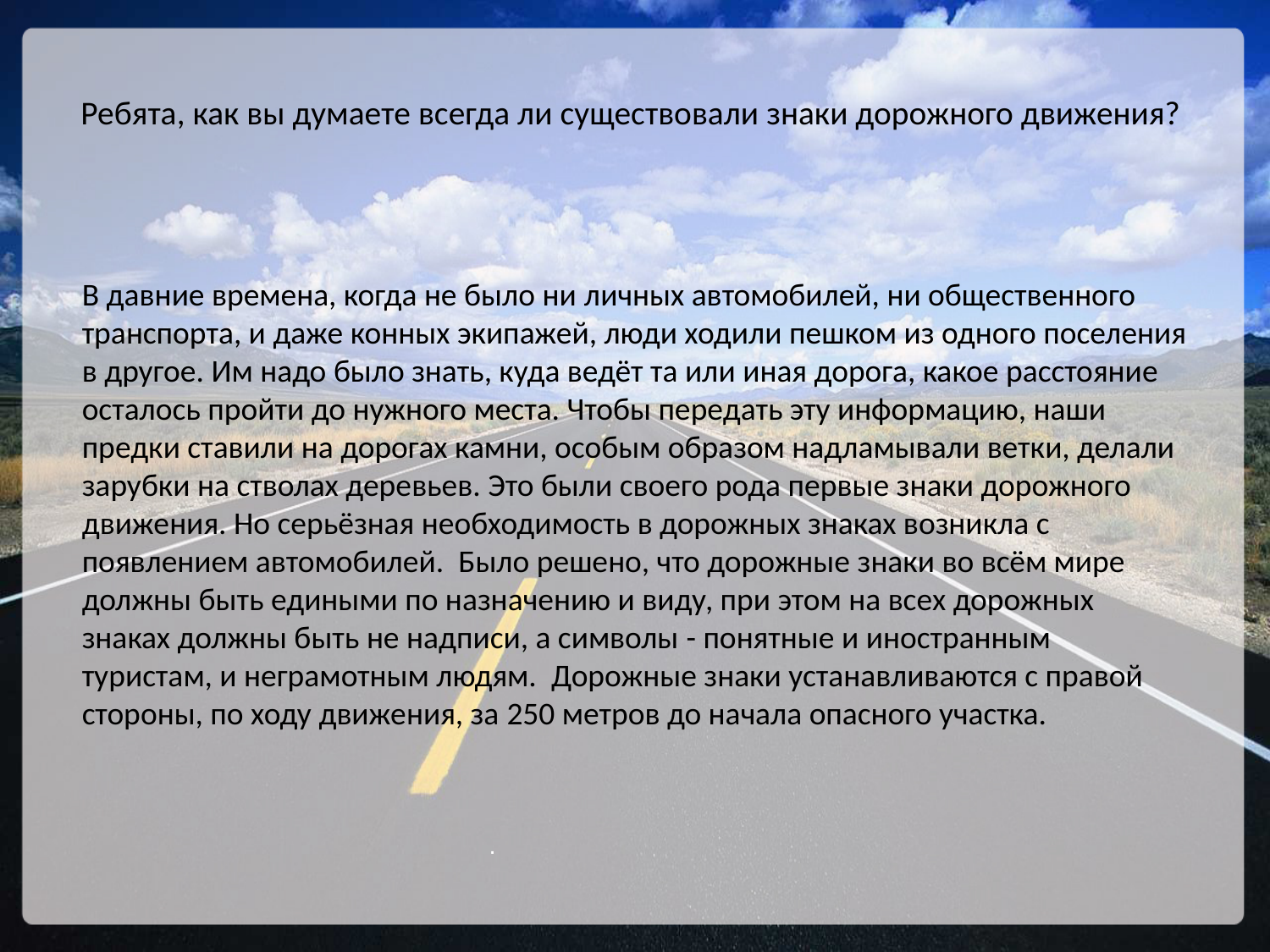

# Ребята, как вы думаете всегда ли существовали знаки дорожного движения?
В давние времена, когда не было ни личных автомобилей, ни общественного транспорта, и даже конных экипажей, люди ходили пешком из одного поселения в другое. Им надо было знать, куда ведёт та или иная дорога, какое расстояние осталось пройти до нужного места. Чтобы передать эту информацию, наши предки ставили на дорогах камни, особым образом надламывали ветки, делали зарубки на стволах деревьев. Это были своего рода первые знаки дорожного движения. Но серьёзная необходимость в дорожных знаках возникла с появлением автомобилей.  Было решено, что дорожные знаки во всём мире должны быть едиными по назначению и виду, при этом на всех дорожных знаках должны быть не надписи, а символы - понятные и иностранным туристам, и неграмотным людям.  Дорожные знаки устанавливаются с правой стороны, по ходу движения, за 250 метров до начала опасного участка.
.